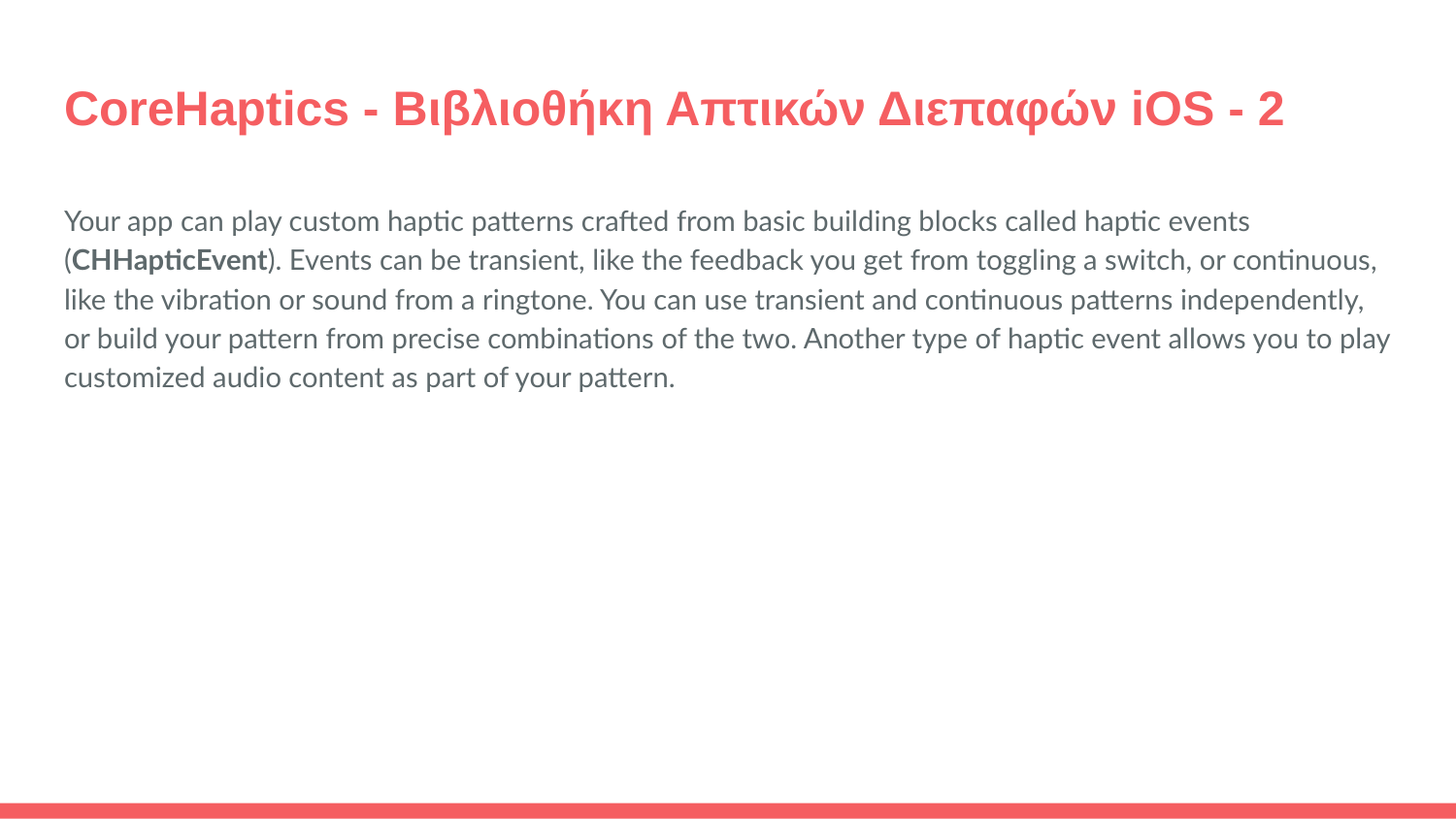

# CoreHaptics - Βιβλιοθήκη Απτικών Διεπαφών iOS - 2
Your app can play custom haptic patterns crafted from basic building blocks called haptic events (CHHapticEvent). Events can be transient, like the feedback you get from toggling a switch, or continuous, like the vibration or sound from a ringtone. You can use transient and continuous patterns independently, or build your pattern from precise combinations of the two. Another type of haptic event allows you to play customized audio content as part of your pattern.